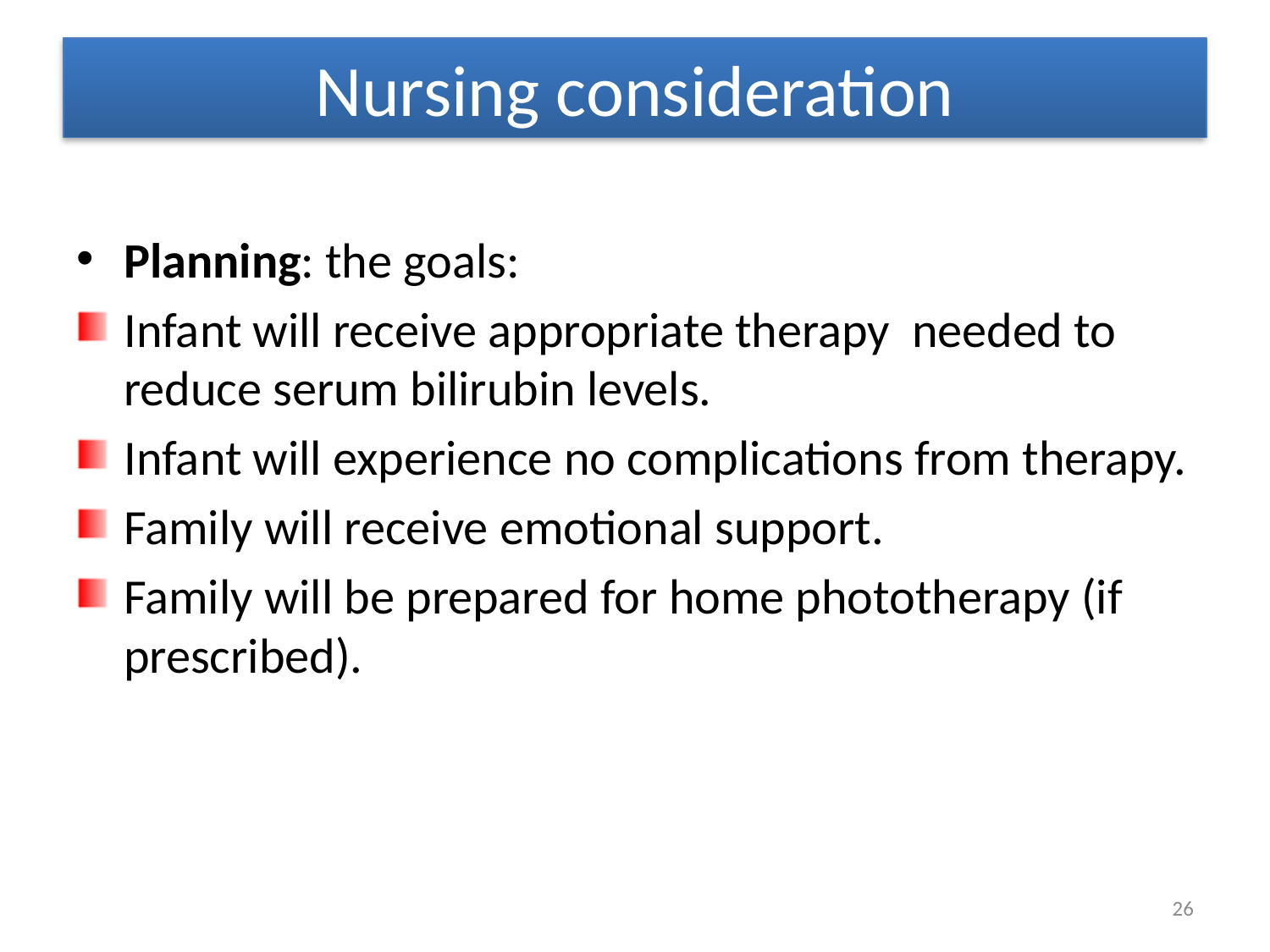

# Nursing consideration
Planning: the goals:
Infant will receive appropriate therapy  needed to reduce serum bilirubin levels.
Infant will experience no complications from therapy.
Family will receive emotional support.
Family will be prepared for home phototherapy (if prescribed).
26